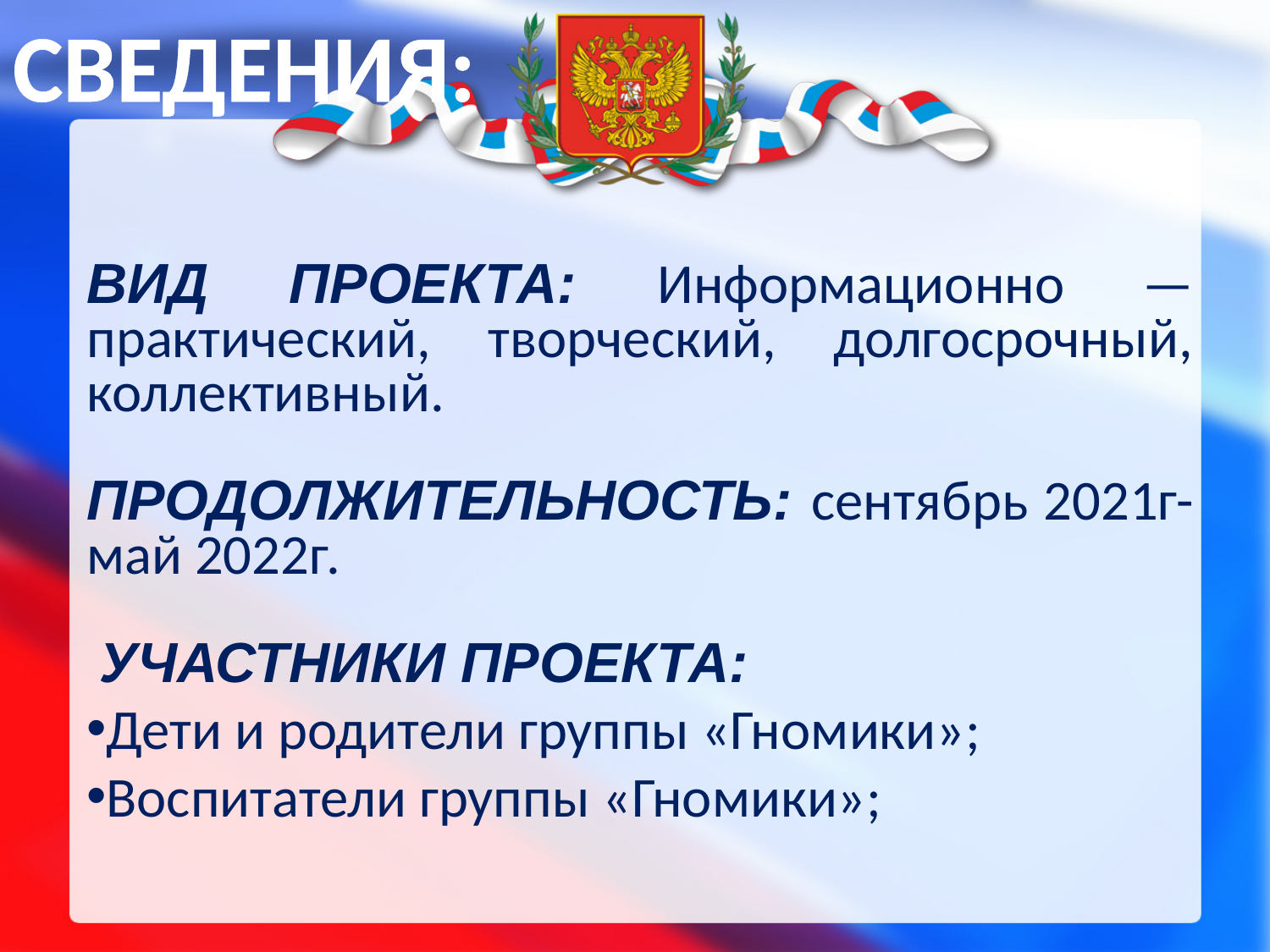

СВЕДЕНИЯ:
ВИД ПРОЕКТА: Информационно — практический, творческий, долгосрочный, коллективный.

ПРОДОЛЖИТЕЛЬНОСТЬ: сентябрь 2021г-май 2022г.

 УЧАСТНИКИ ПРОЕКТА:
Дети и родители группы «Гномики»;
Воспитатели группы «Гномики»;